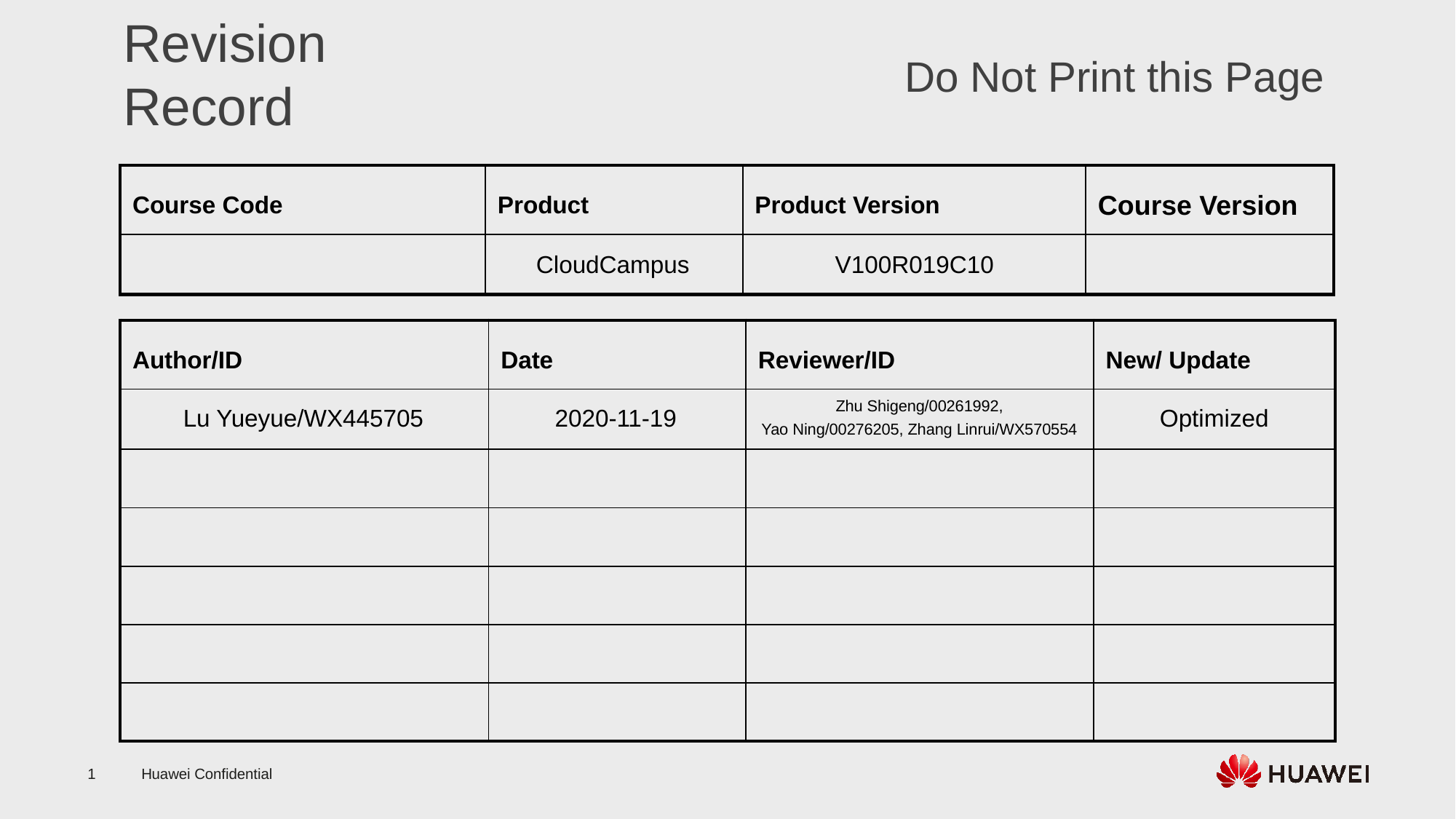

CloudCampus
V100R019C10

Lu Yueyue/WX445705
2020-11-19
Zhu Shigeng/00261992,
Yao Ning/00276205, Zhang Linrui/WX570554
Optimized